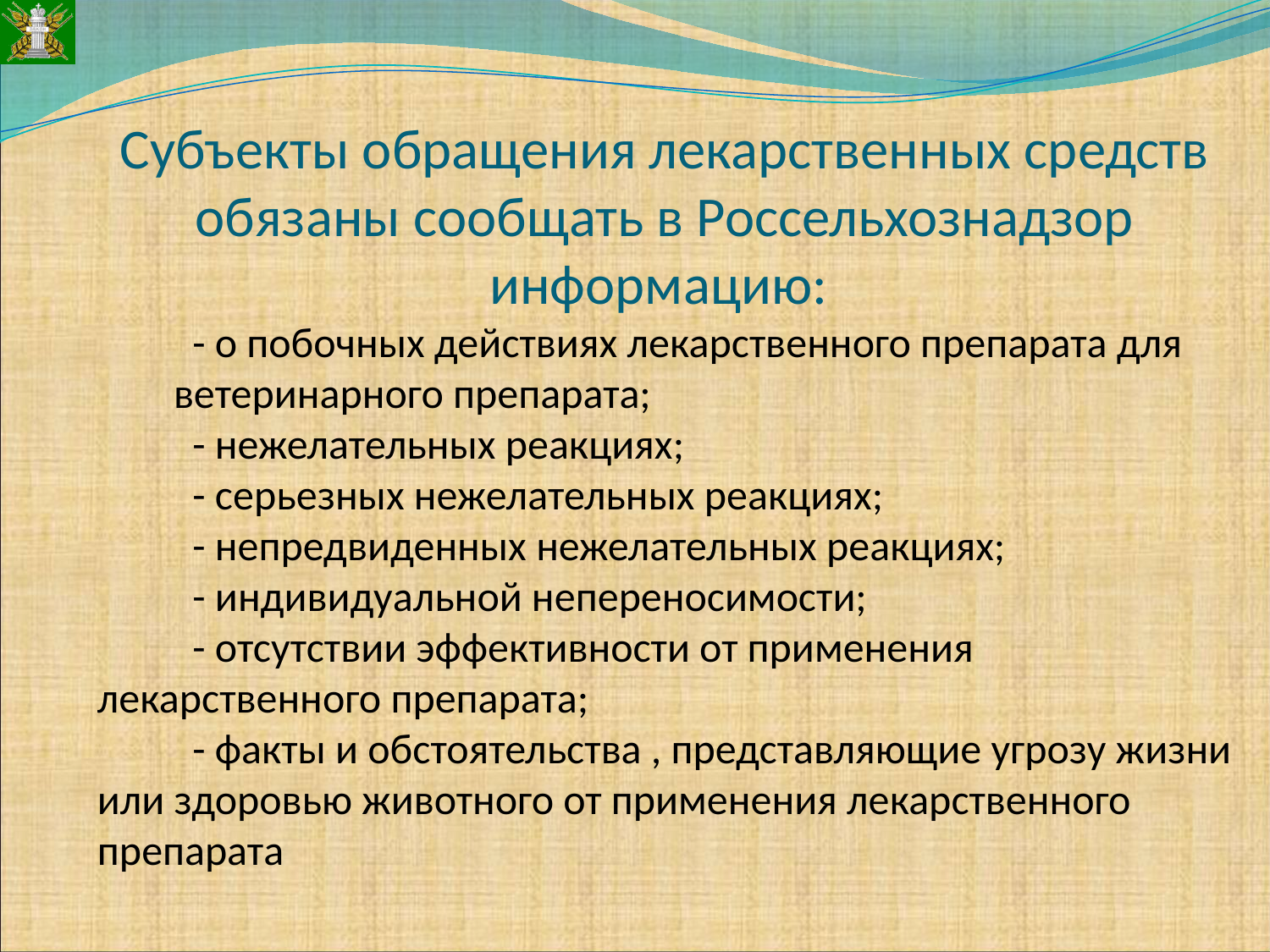

Субъекты обращения лекарственных средств обязаны сообщать в Россельхознадзор информацию:
          - о побочных действиях лекарственного препарата для              ветеринарного препарата;
          - нежелательных реакциях;
          - серьезных нежелательных реакциях;
          - непредвиденных нежелательных реакциях;
          - индивидуальной непереносимости;
          - отсутствии эффективности от применения лекарственного препарата;
          - факты и обстоятельства , представляющие угрозу жизни или здоровью животного от применения лекарственного препарата